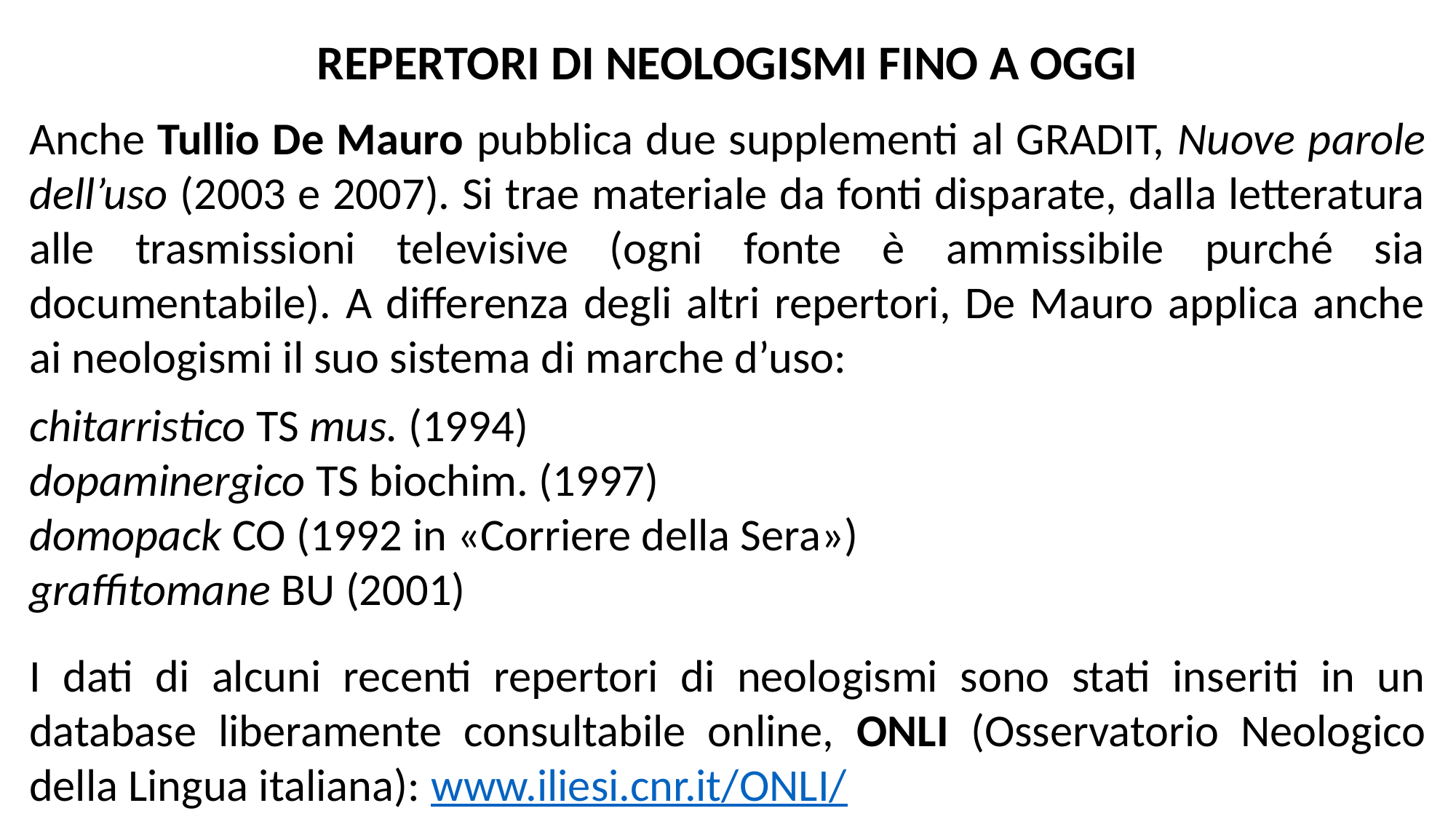

REPERTORI DI NEOLOGISMI FINO A OGGI
Anche Tullio De Mauro pubblica due supplementi al GRADIT, Nuove parole dell’uso (2003 e 2007). Si trae materiale da fonti disparate, dalla letteratura alle trasmissioni televisive (ogni fonte è ammissibile purché sia documentabile). A differenza degli altri repertori, De Mauro applica anche ai neologismi il suo sistema di marche d’uso:

chitarristico TS mus. (1994)
dopaminergico TS biochim. (1997)
domopack CO (1992 in «Corriere della Sera»)
graffitomane BU (2001)
I dati di alcuni recenti repertori di neologismi sono stati inseriti in un database liberamente consultabile online, ONLI (Osservatorio Neologico della Lingua italiana): www.iliesi.cnr.it/ONLI/